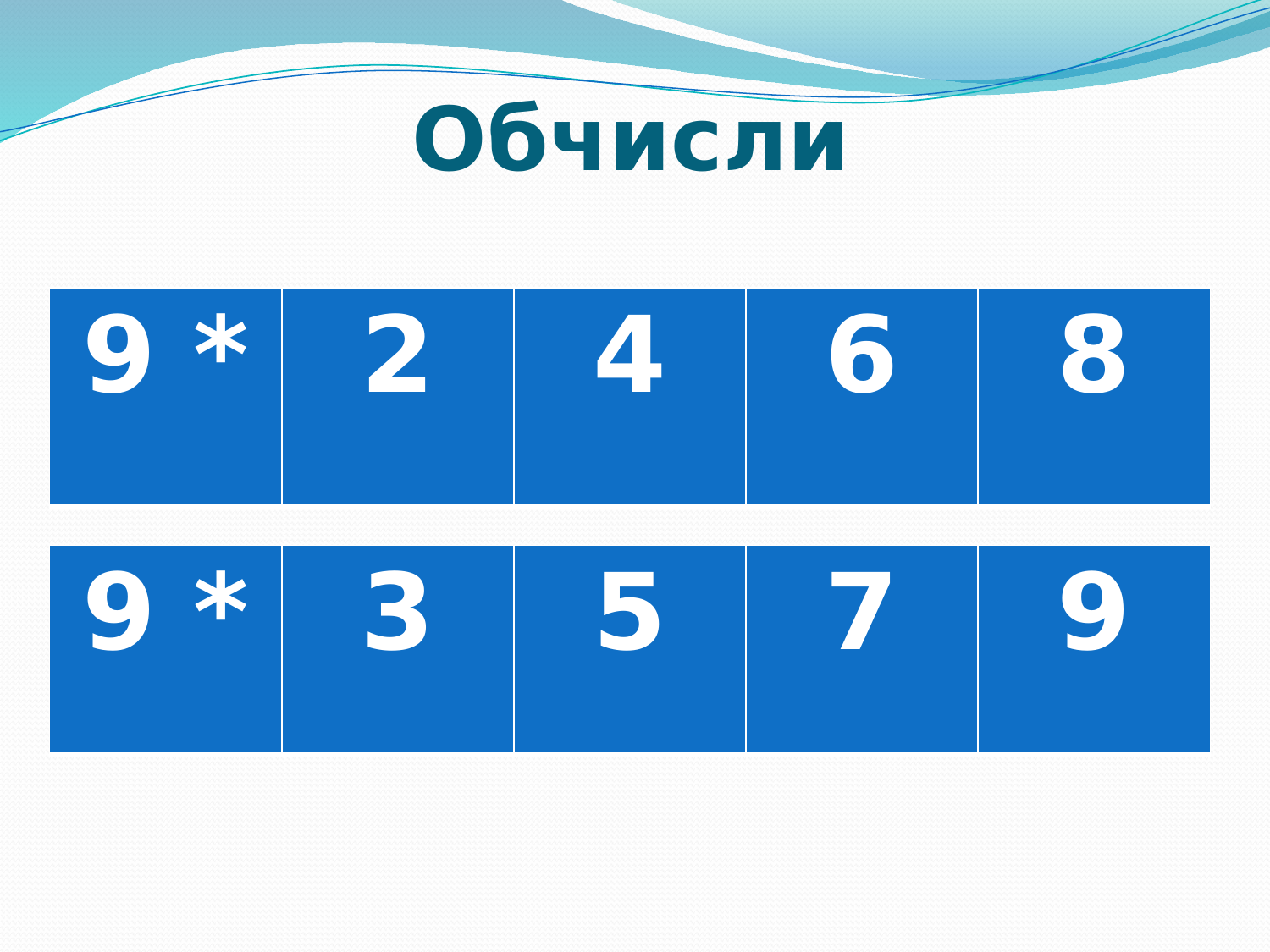

# Обчисли
| 9 \* | 2 | 4 | 6 | 8 |
| --- | --- | --- | --- | --- |
| 9 \* | 3 | 5 | 7 | 9 |
| --- | --- | --- | --- | --- |